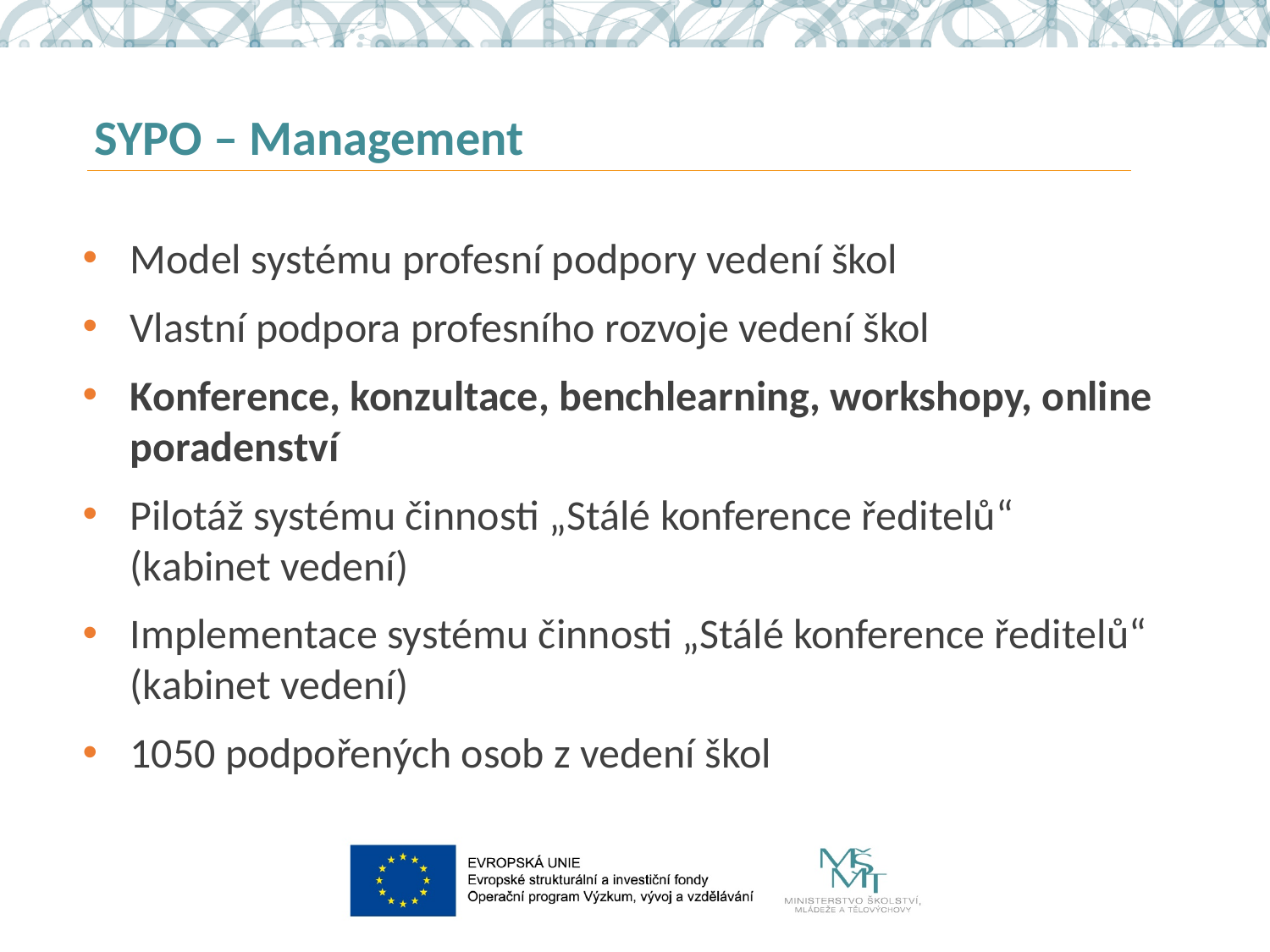

# SYPO – Management

Model systému profesní podpory vedení škol
Vlastní podpora profesního rozvoje vedení škol
Konference, konzultace, benchlearning, workshopy, online poradenství
Pilotáž systému činnosti „Stálé konference ředitelů“ (kabinet vedení)
Implementace systému činnosti „Stálé konference ředitelů“ (kabinet vedení)
1050 podpořených osob z vedení škol